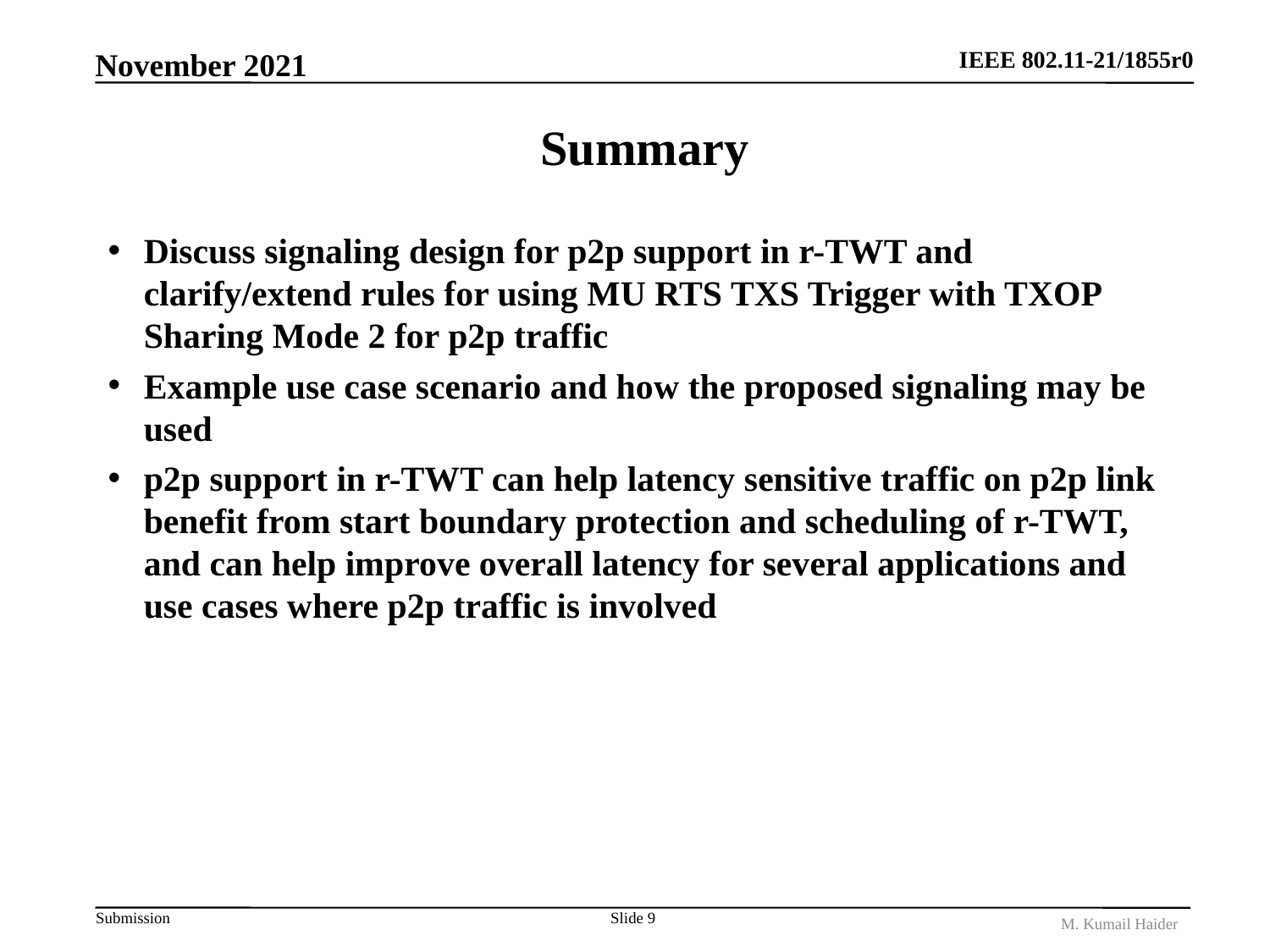

November 2021
# Summary
Discuss signaling design for p2p support in r-TWT and clarify/extend rules for using MU RTS TXS Trigger with TXOP Sharing Mode 2 for p2p traffic
Example use case scenario and how the proposed signaling may be used
p2p support in r-TWT can help latency sensitive traffic on p2p link benefit from start boundary protection and scheduling of r-TWT, and can help improve overall latency for several applications and use cases where p2p traffic is involved

Slide 9
M. Kumail Haider